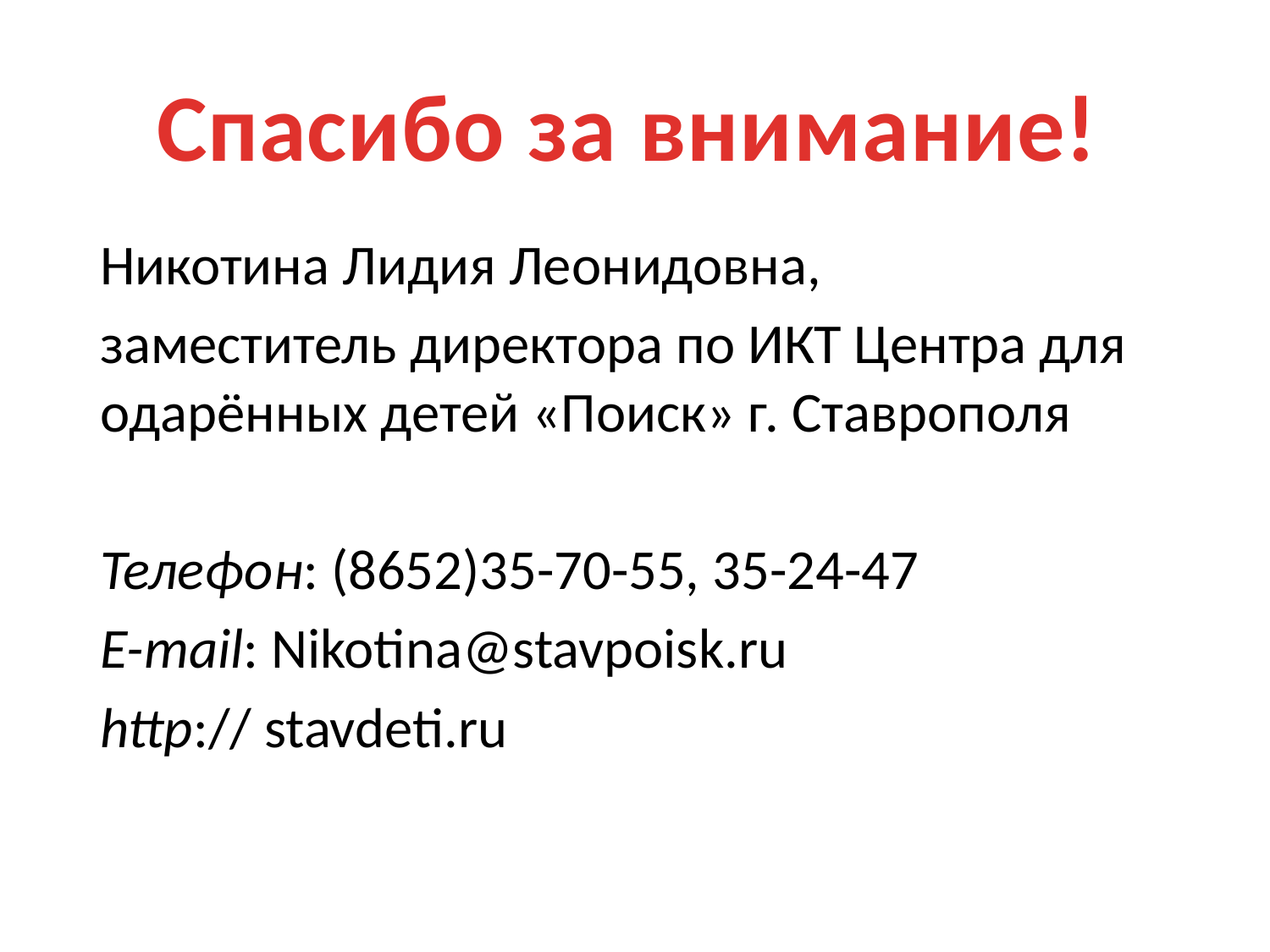

Спасибо за внимание!
Никотина Лидия Леонидовна,
заместитель директора по ИКТ Центра для одарённых детей «Поиск» г. Ставрополя

Телефон: (8652)35-70-55, 35-24-47
E-mail: Nikotina@stavpoisk.ru
http:// stavdeti.ru